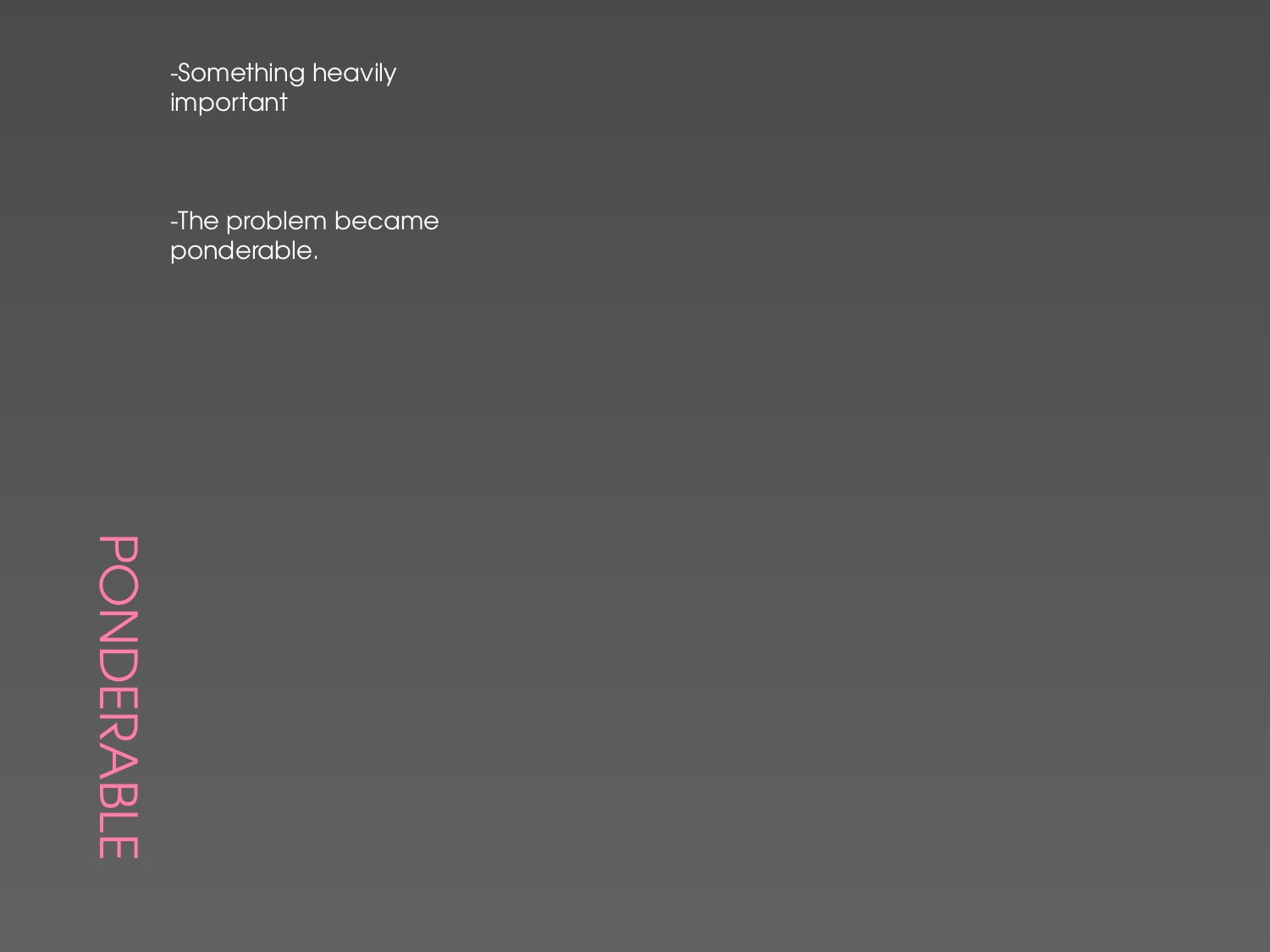

# ponderable
-Something heavily important

-The problem became ponderable.